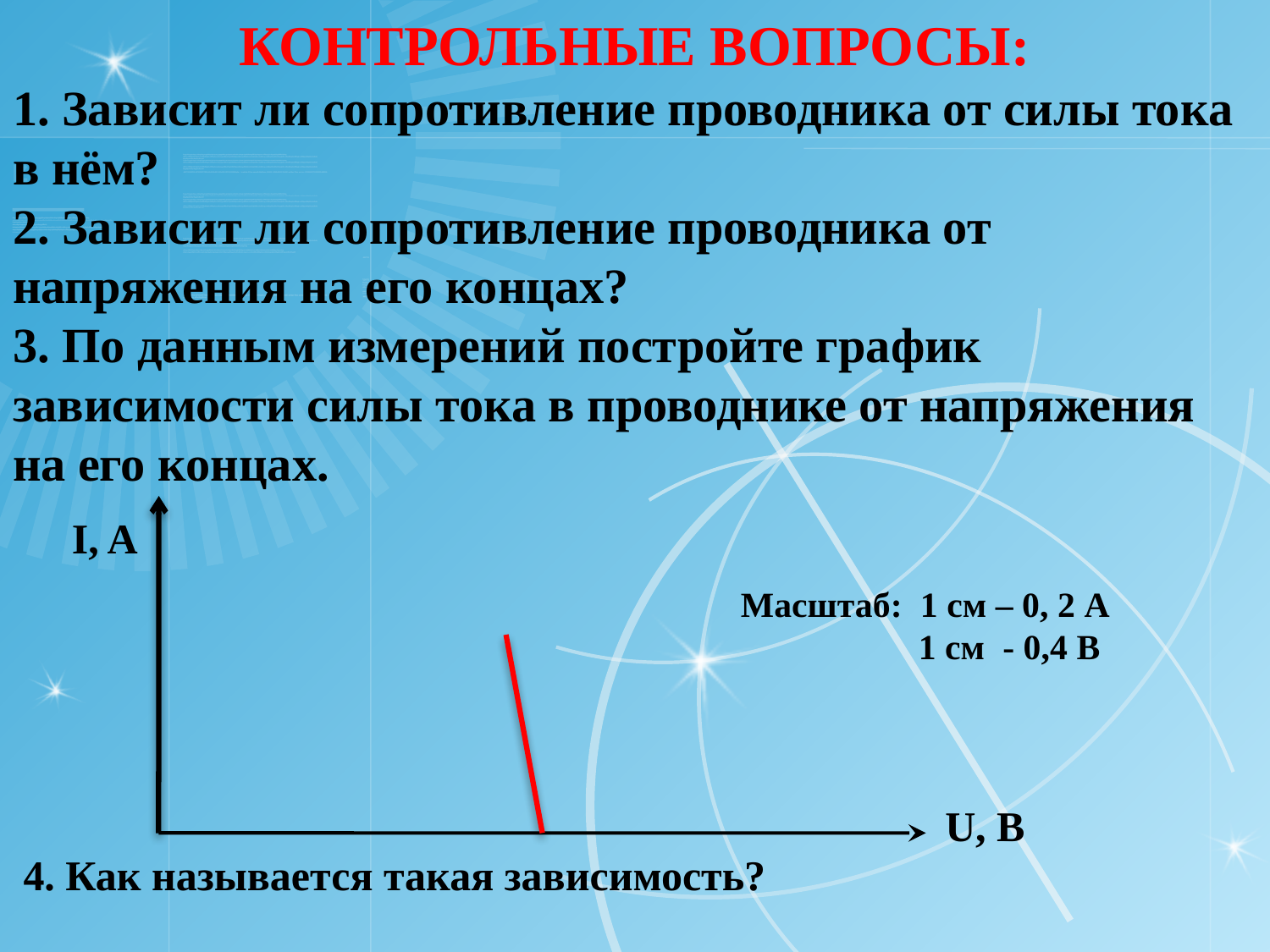

КОНТРОЛЬНЫЕ ВОПРОСЫ:
1. Зависит ли сопротивление проводника от силы тока в нём?
2. Зависит ли сопротивление проводника от напряжения на его концах?
3. По данным измерений постройте график  зависимости силы тока в проводнике от напряжения на его концах.

I, A

      Масштаб:  1 см – 0, 2 А
                          1 см  - 0,4 В

U, B

 4. Как называется такая зависимость?